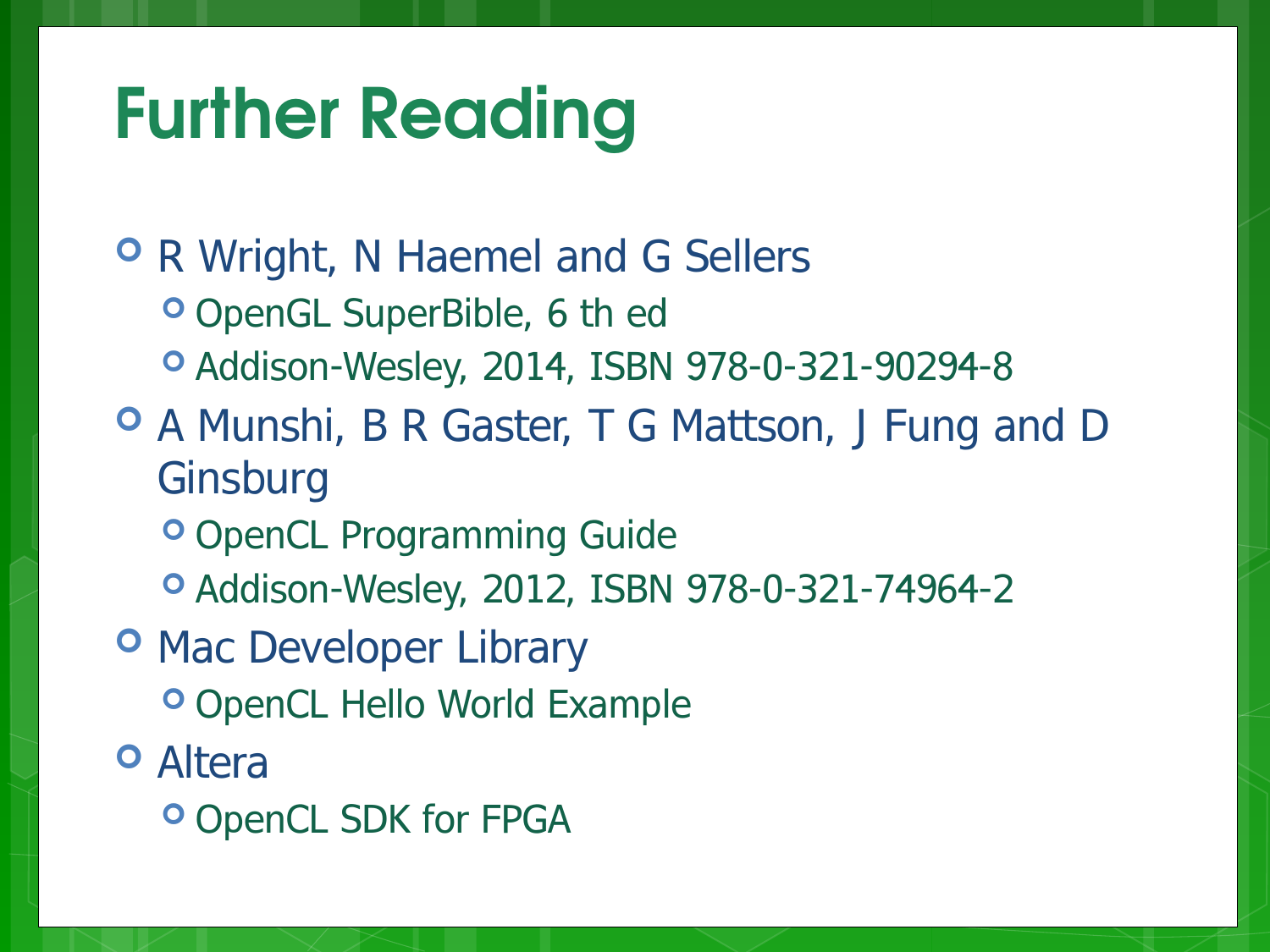

# Further Reading
R Wright, N Haemel and G Sellers
OpenGL SuperBible, 6 th ed
Addison-Wesley, 2014, ISBN 978-0-321-90294-8
A Munshi, B R Gaster, T G Mattson, J Fung and D Ginsburg
OpenCL Programming Guide
Addison-Wesley, 2012, ISBN 978-0-321-74964-2
Mac Developer Library
OpenCL Hello World Example
Altera
OpenCL SDK for FPGA